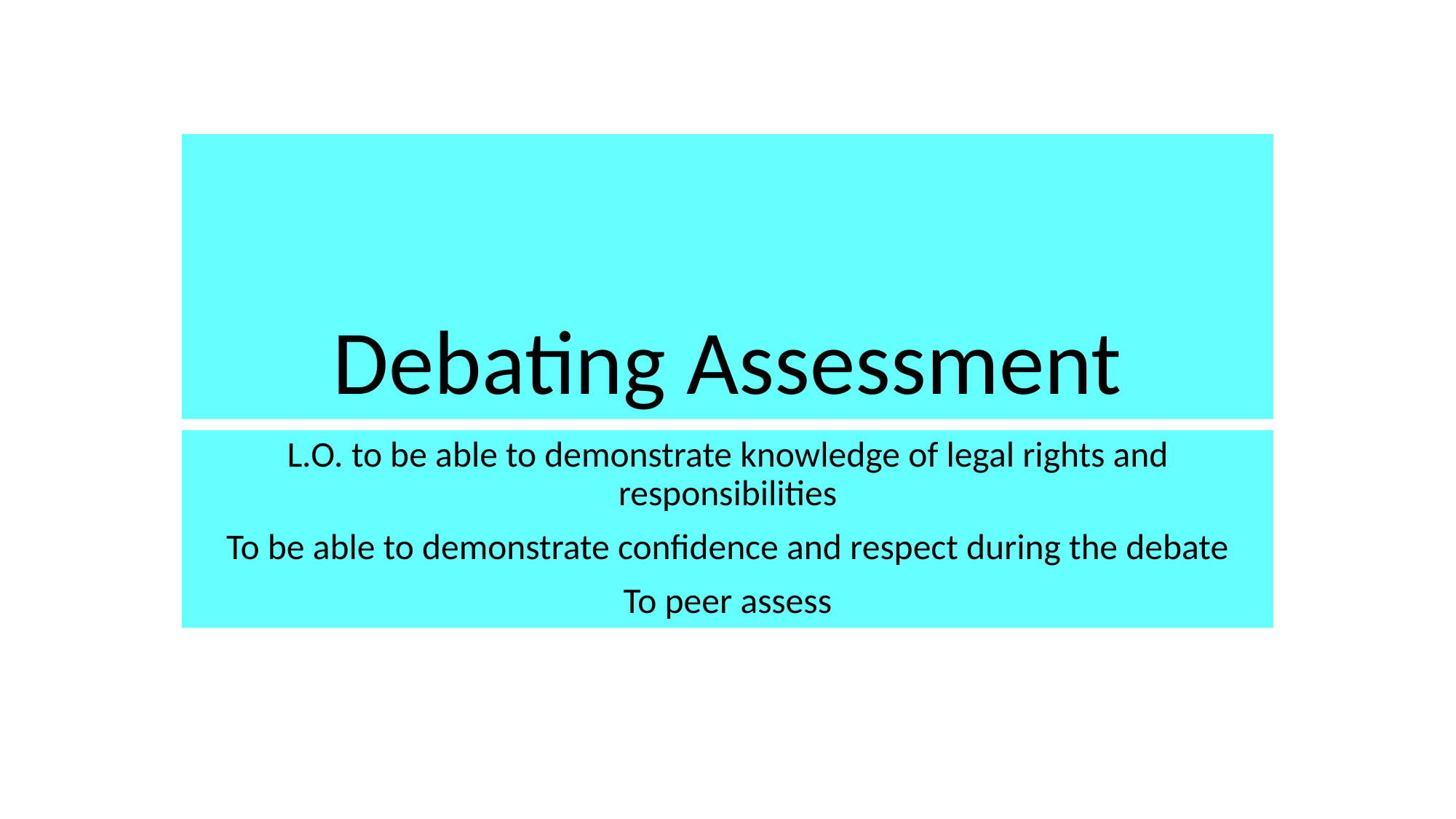

# Debating Assessment
L.O. to be able to demonstrate knowledge of legal rights and responsibilities
To be able to demonstrate confidence and respect during the debate
To peer assess